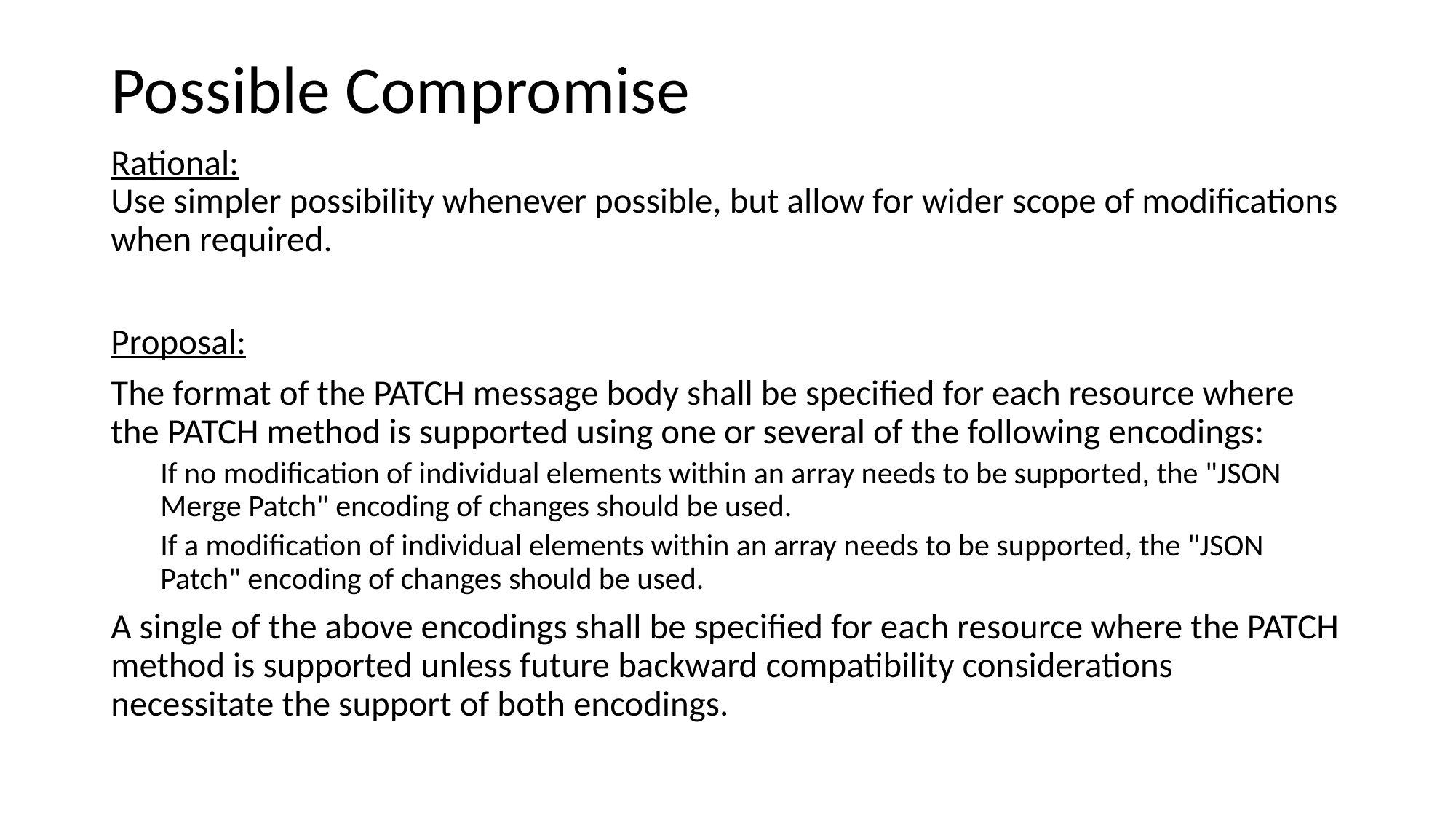

# Possible Compromise
Rational:
Use simpler possibility whenever possible, but allow for wider scope of modifications when required.

Proposal:
The format of the PATCH message body shall be specified for each resource where the PATCH method is supported using one or several of the following encodings:
If no modification of individual elements within an array needs to be supported, the "JSON Merge Patch" encoding of changes should be used.
If a modification of individual elements within an array needs to be supported, the "JSON Patch" encoding of changes should be used.
A single of the above encodings shall be specified for each resource where the PATCH method is supported unless future backward compatibility considerations necessitate the support of both encodings.